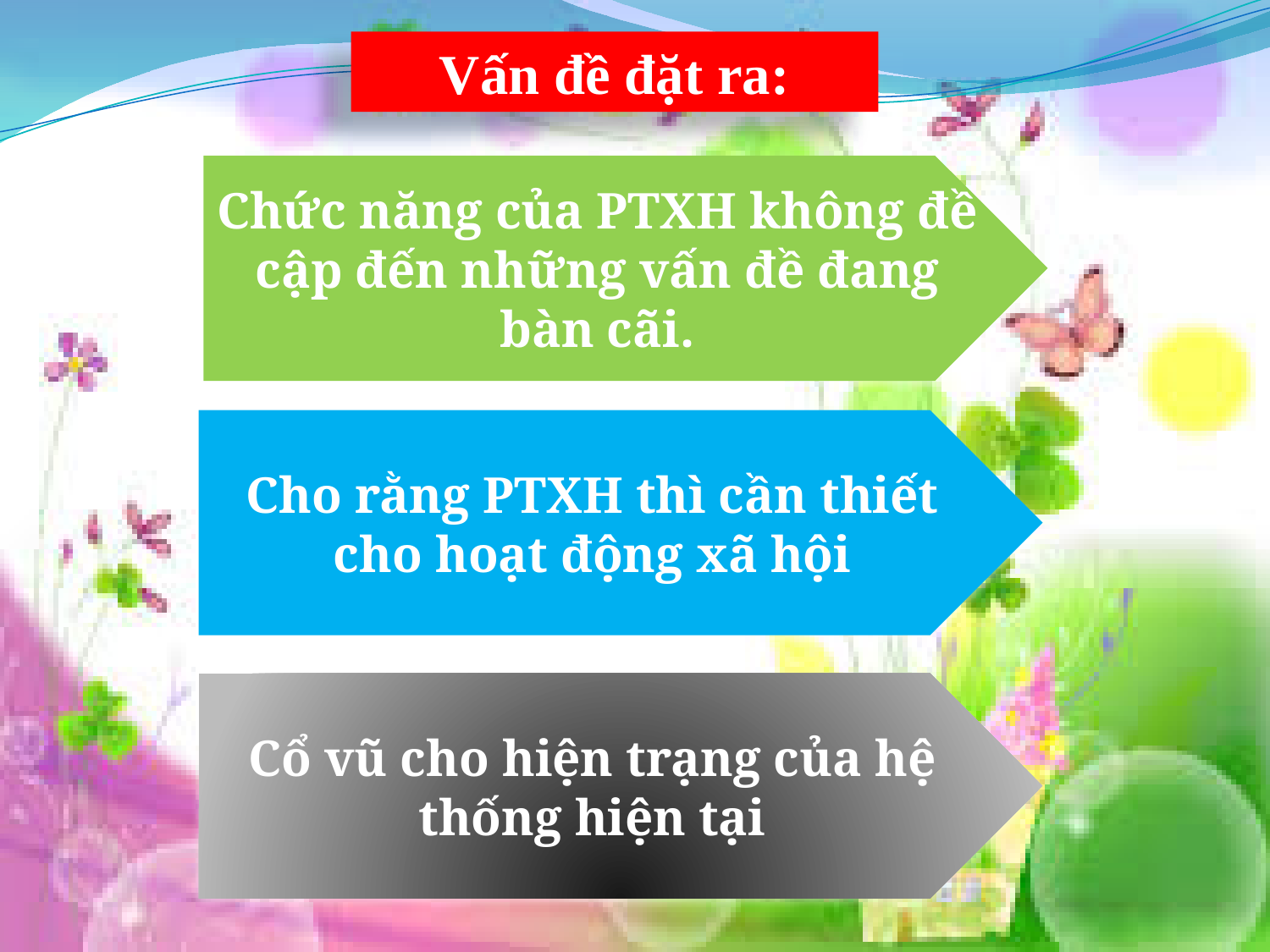

Vấn đề đặt ra:
Chức năng của PTXH không đề cập đến những vấn đề đang bàn cãi.
Cho rằng PTXH thì cần thiết cho hoạt động xã hội
Cổ vũ cho hiện trạng của hệ thống hiện tại